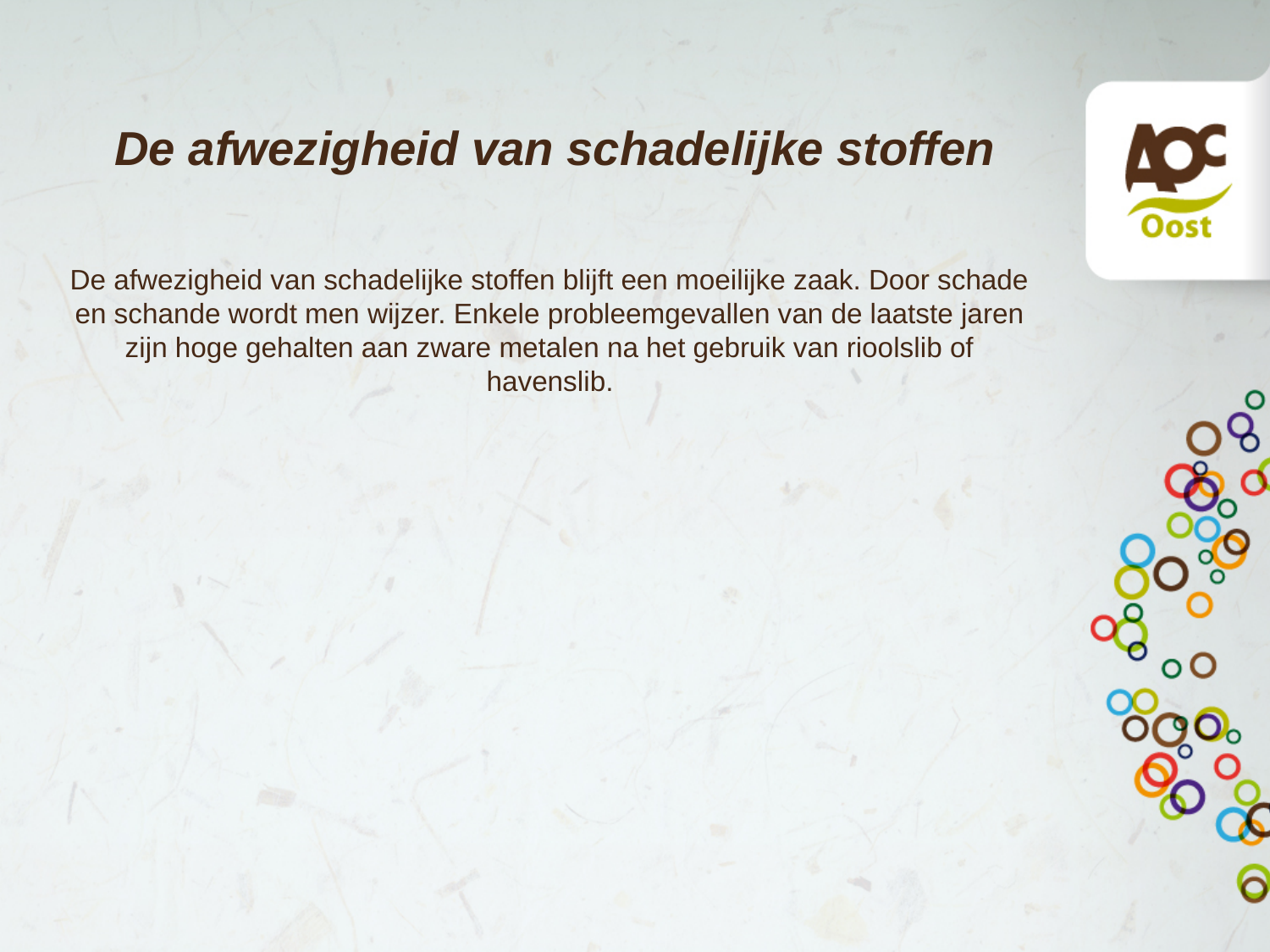

# De afwezigheid van schadelijke stoffen

De afwezigheid van schadelijke stoffen blijft een moeilijke zaak. Door schade en schande wordt men wijzer. Enkele probleemgevallen van de laatste jaren zijn hoge gehalten aan zware metalen na het gebruik van rioolslib of havenslib.